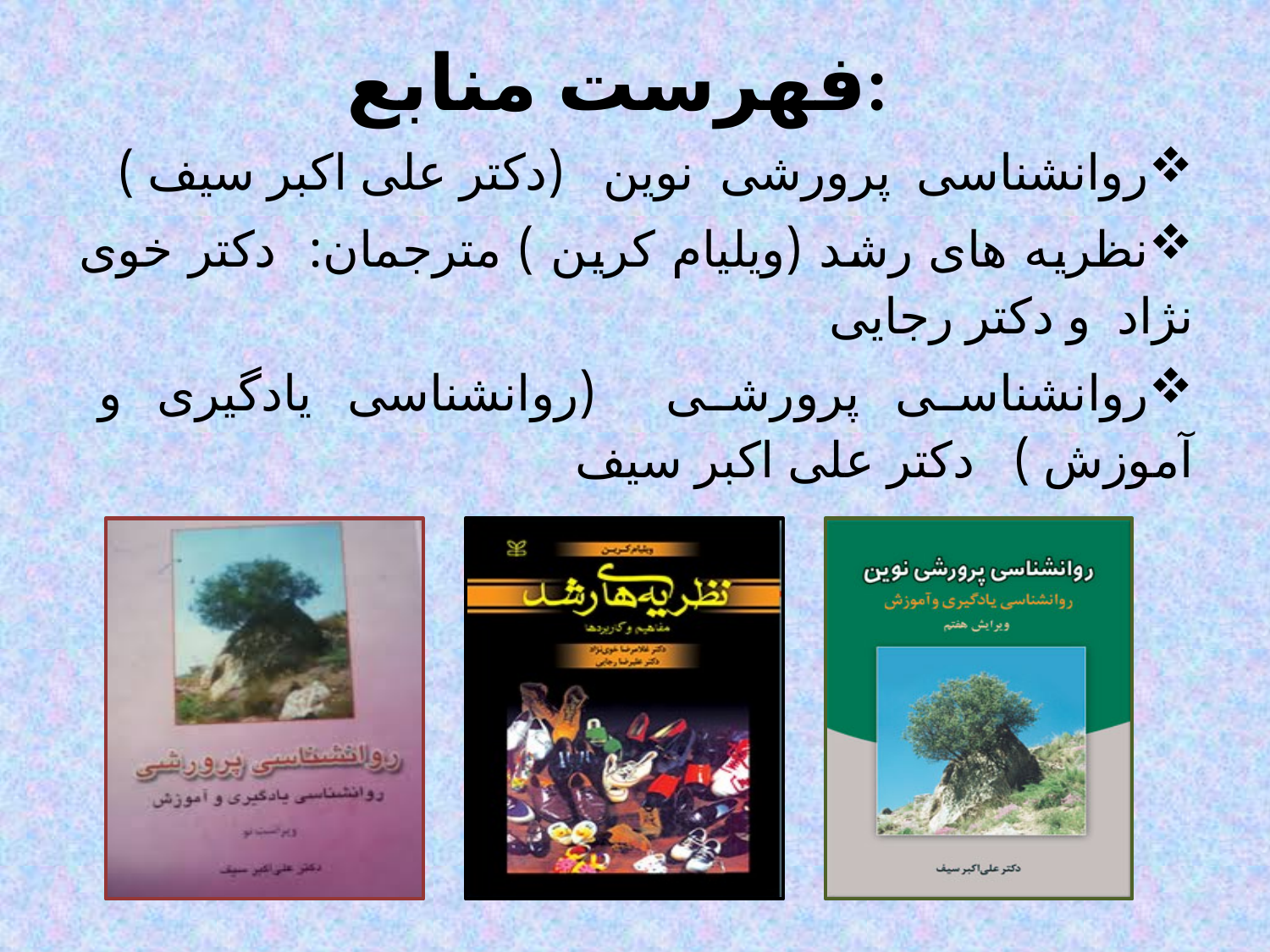

# فهرست منابع:
روانشناسی  پرورشی  نوین   (دکتر علی اکبر سیف )
نظریه های رشد (ویلیام کرین ) مترجمان:  دکتر خوی نژاد  و دکتر رجایی
روانشناسی پرورشی  (روانشناسی یادگیری و آموزش )   دکتر علی اکبر سیف